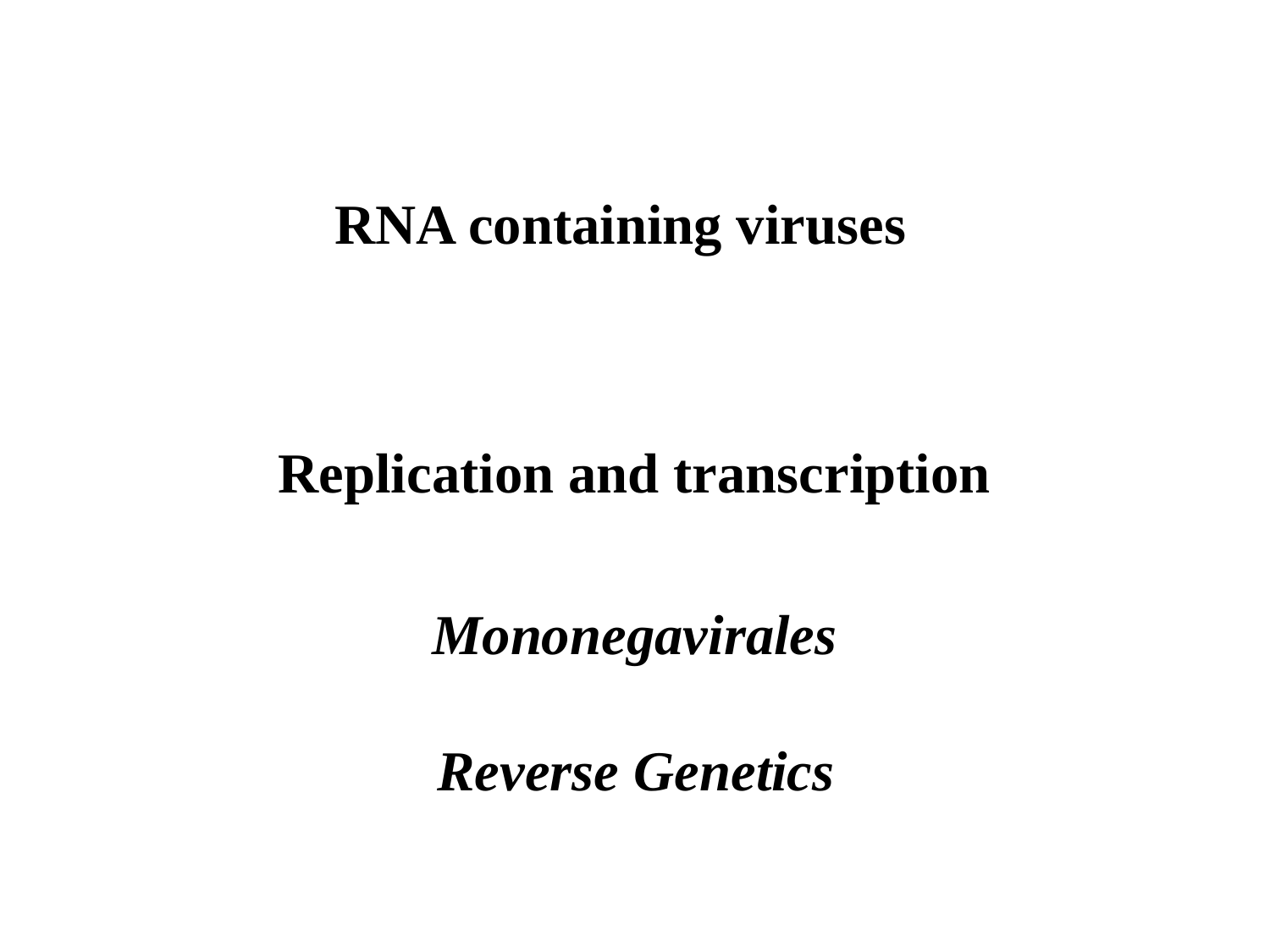

RNA containing viruses
Replication and transcription
Mononegavirales
Reverse Genetics